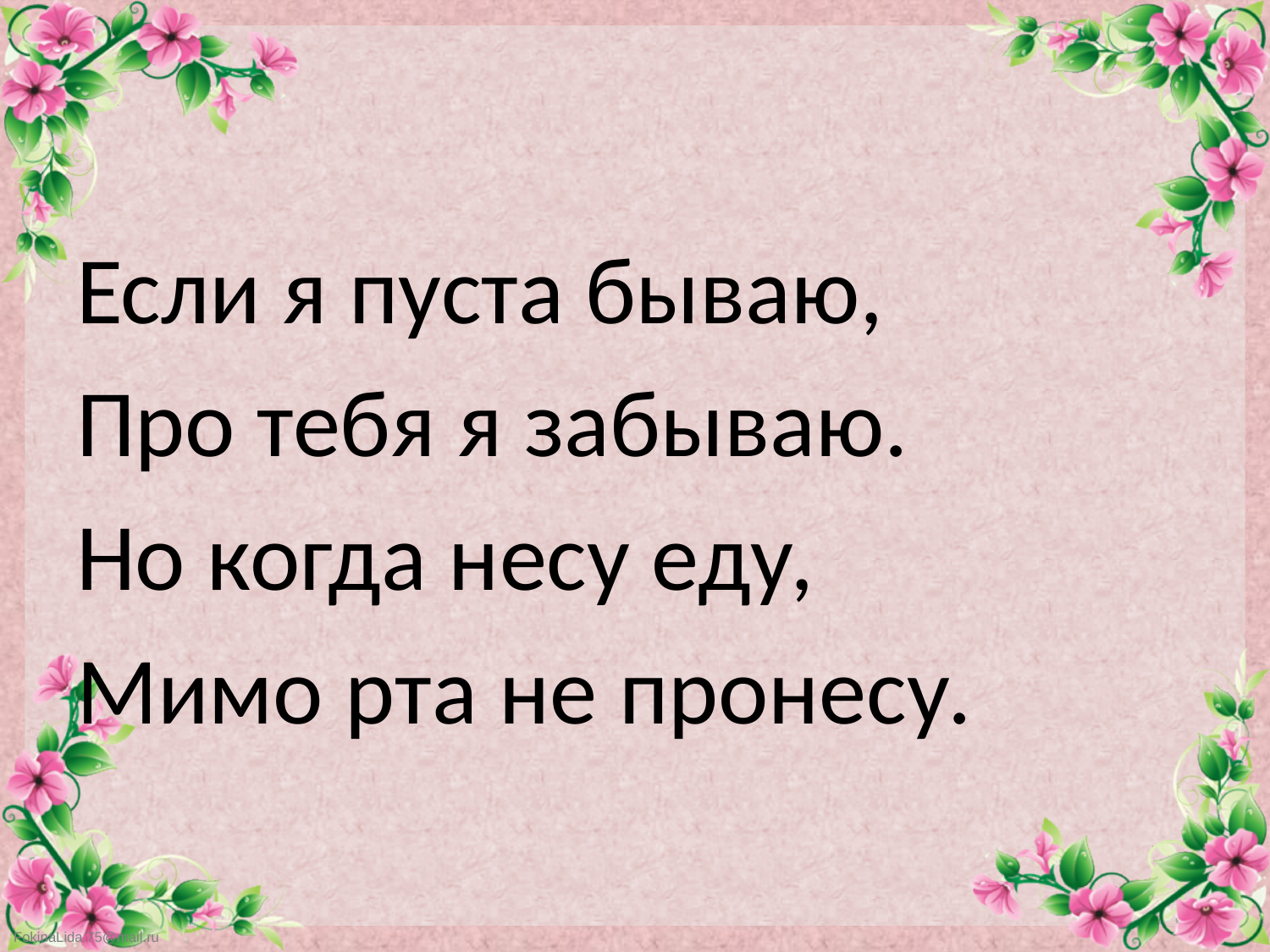

#
Если я пуста бываю,
Про тебя я забываю.
Но когда несу еду,
Мимо рта не пронесу.